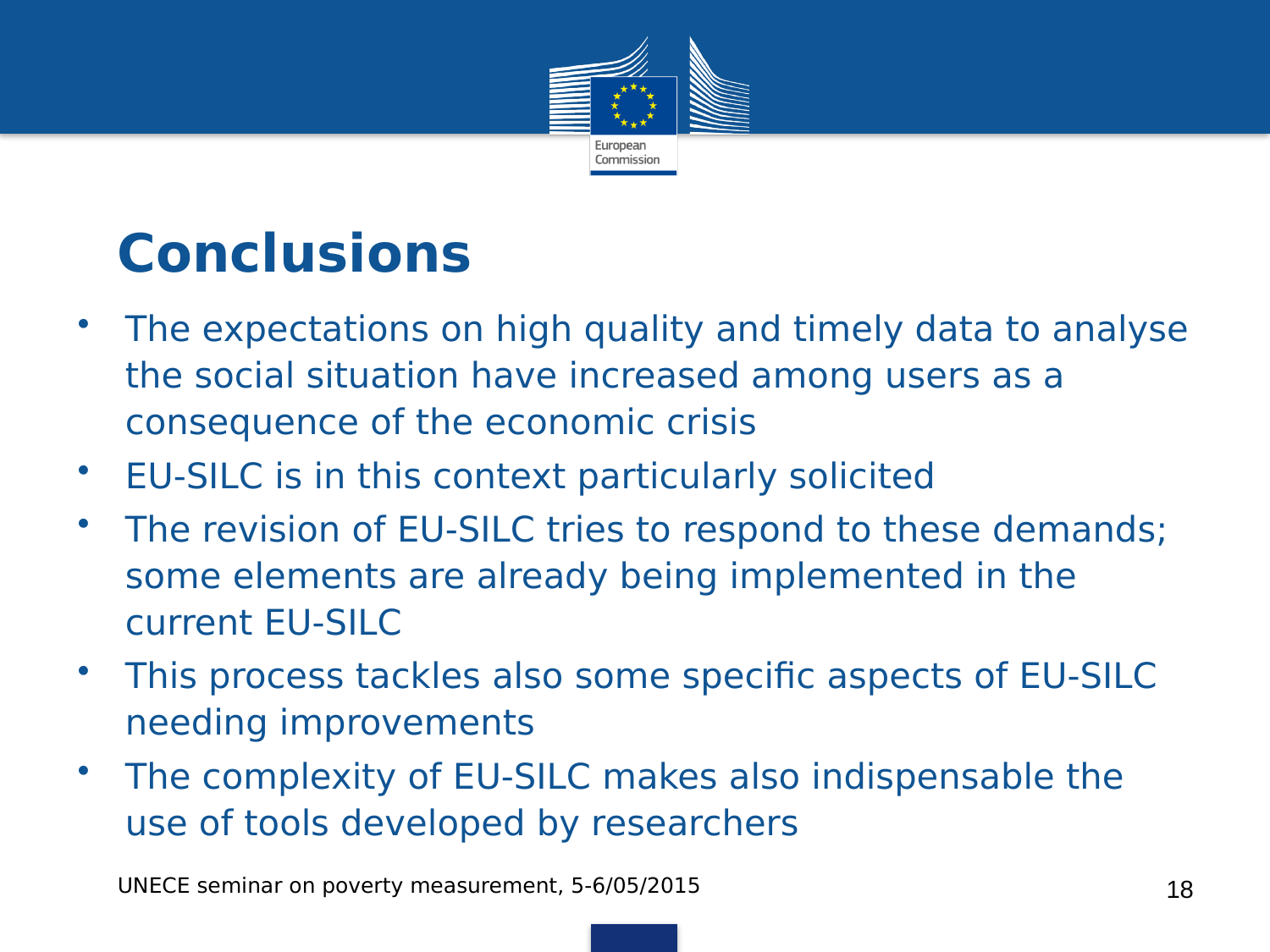

# Conclusions
The expectations on high quality and timely data to analyse the social situation have increased among users as a consequence of the economic crisis
EU-SILC is in this context particularly solicited
The revision of EU-SILC tries to respond to these demands; some elements are already being implemented in the current EU-SILC
This process tackles also some specific aspects of EU-SILC needing improvements
The complexity of EU-SILC makes also indispensable the use of tools developed by researchers
UNECE seminar on poverty measurement, 5-6/05/2015
18